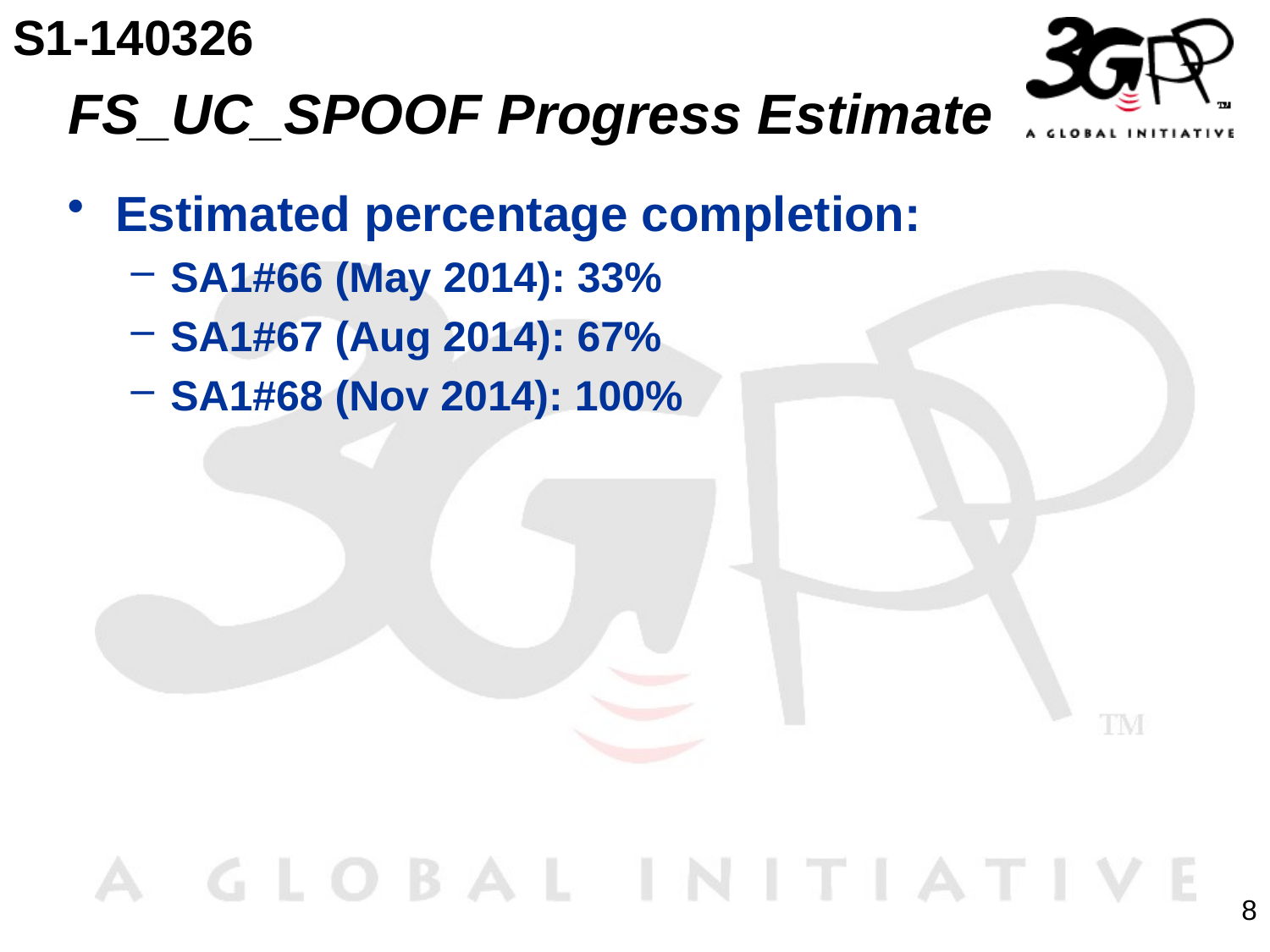

S1-140326
# FS_UC_SPOOF Progress Estimate
Estimated percentage completion:
SA1#66 (May 2014): 33%
SA1#67 (Aug 2014): 67%
SA1#68 (Nov 2014): 100%
8